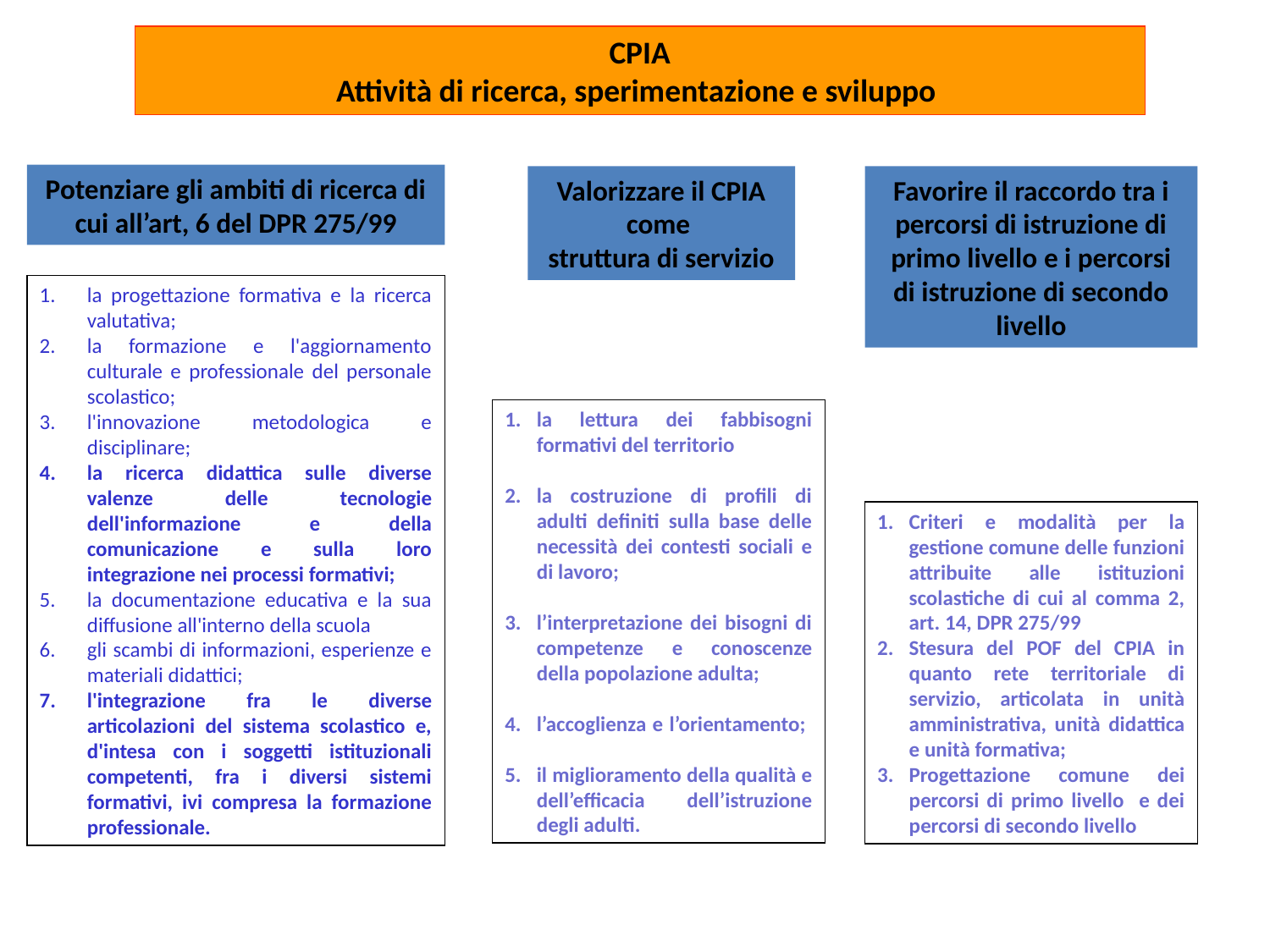

CPIA
Attività di ricerca, sperimentazione e sviluppo
Potenziare gli ambiti di ricerca di cui all’art, 6 del DPR 275/99
Valorizzare il CPIA
come
struttura di servizio
Favorire il raccordo tra i percorsi di istruzione di primo livello e i percorsi di istruzione di secondo livello

la progettazione formativa e la ricerca valutativa;
la formazione e l'aggiornamento culturale e professionale del personale scolastico;
l'innovazione metodologica e disciplinare;
la ricerca didattica sulle diverse valenze delle tecnologie dell'informazione e della comunicazione e sulla loro integrazione nei processi formativi;
la documentazione educativa e la sua diffusione all'interno della scuola
gli scambi di informazioni, esperienze e materiali didattici;
l'integrazione fra le diverse articolazioni del sistema scolastico e, d'intesa con i soggetti istituzionali competenti, fra i diversi sistemi formativi, ivi compresa la formazione professionale.

la lettura dei fabbisogni formativi del territorio

la costruzione di profili di adulti definiti sulla base delle necessità dei contesti sociali e di lavoro;

l’interpretazione dei bisogni di competenze e conoscenze della popolazione adulta;

l’accoglienza e l’orientamento;

il miglioramento della qualità e dell’efficacia dell’istruzione degli adulti.
Criteri e modalità per la gestione comune delle funzioni attribuite alle istituzioni scolastiche di cui al comma 2, art. 14, DPR 275/99
Stesura del POF del CPIA in quanto rete territoriale di servizio, articolata in unità amministrativa, unità didattica e unità formativa;
Progettazione comune dei percorsi di primo livello  e dei percorsi di secondo livello